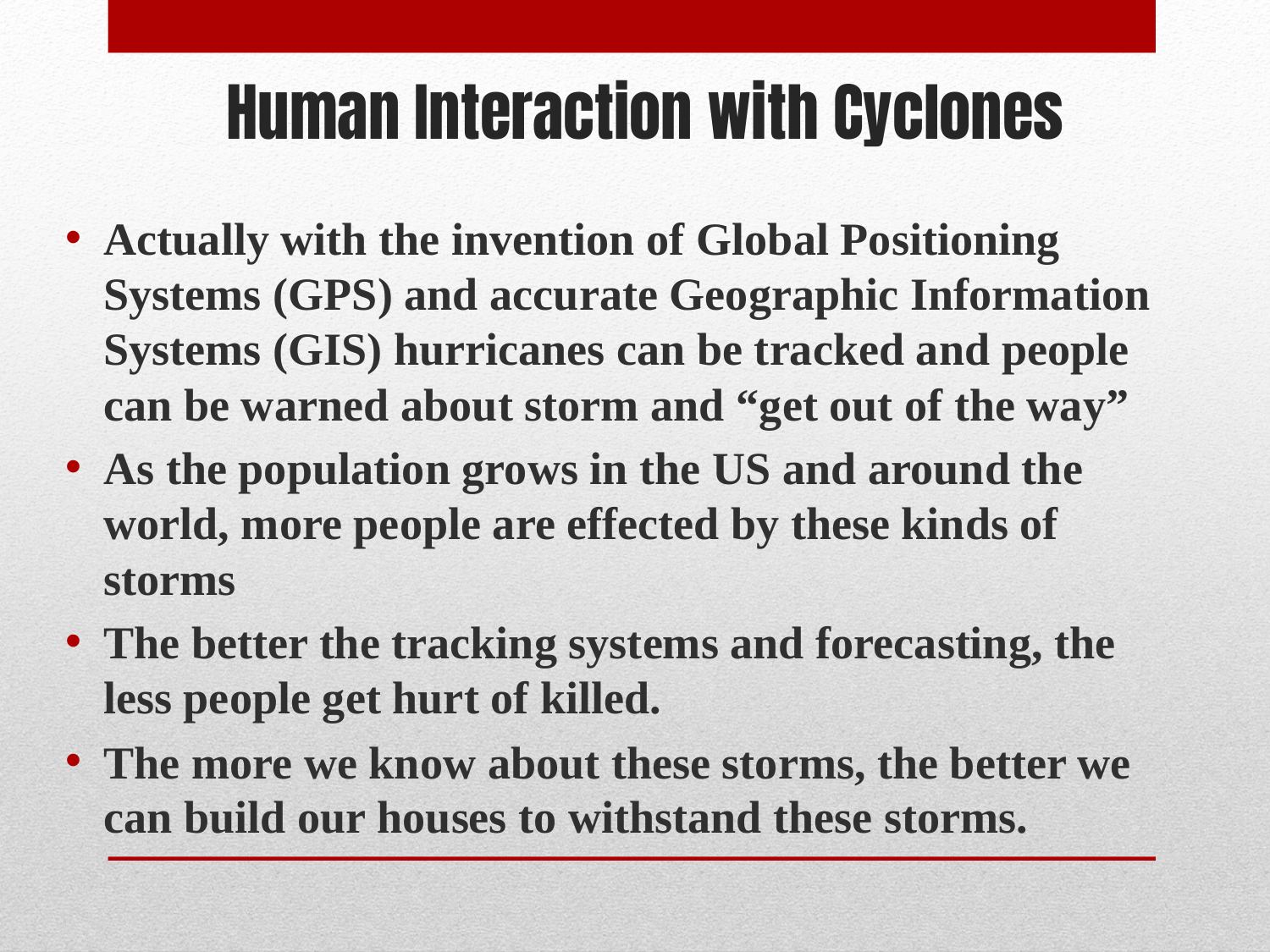

Human Interaction with Cyclones
Actually with the invention of Global Positioning Systems (GPS) and accurate Geographic Information Systems (GIS) hurricanes can be tracked and people can be warned about storm and “get out of the way”
As the population grows in the US and around the world, more people are effected by these kinds of storms
The better the tracking systems and forecasting, the less people get hurt of killed.
The more we know about these storms, the better we can build our houses to withstand these storms.